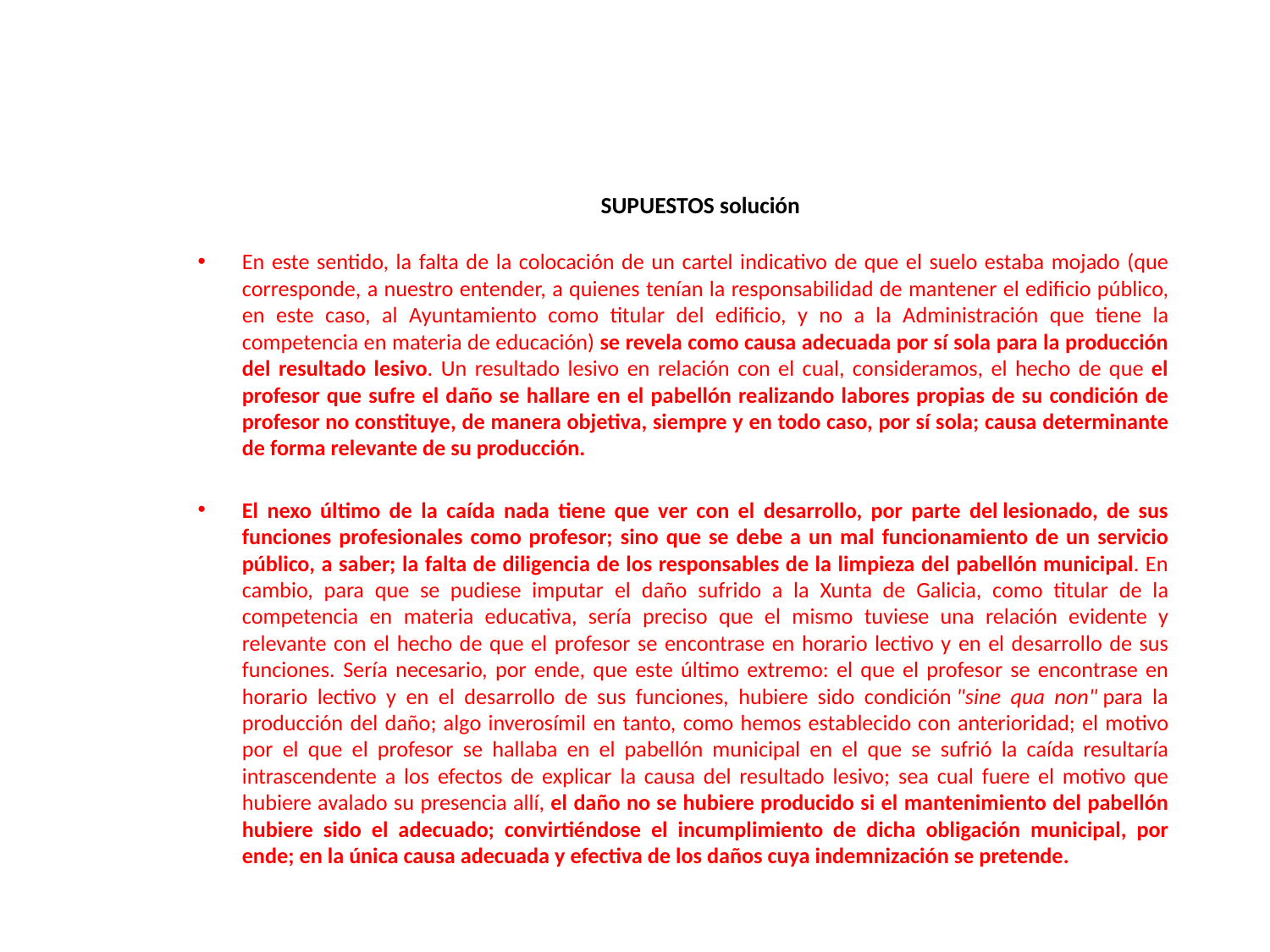

# SUPUESTOS solución
En este sentido, la falta de la colocación de un cartel indicativo de que el suelo estaba mojado (que corresponde, a nuestro entender, a quienes tenían la responsabilidad de mantener el edificio público, en este caso, al Ayuntamiento como titular del edificio, y no a la Administración que tiene la competencia en materia de educación) se revela como causa adecuada por sí sola para la producción del resultado lesivo. Un resultado lesivo en relación con el cual, consideramos, el hecho de que el profesor que sufre el daño se hallare en el pabellón realizando labores propias de su condición de profesor no constituye, de manera objetiva, siempre y en todo caso, por sí sola; causa determinante de forma relevante de su producción.

El nexo último de la caída nada tiene que ver con el desarrollo, por parte del lesionado, de sus funciones profesionales como profesor; sino que se debe a un mal funcionamiento de un servicio público, a saber; la falta de diligencia de los responsables de la limpieza del pabellón municipal. En cambio, para que se pudiese imputar el daño sufrido a la Xunta de Galicia, como titular de la competencia en materia educativa, sería preciso que el mismo tuviese una relación evidente y relevante con el hecho de que el profesor se encontrase en horario lectivo y en el desarrollo de sus funciones. Sería necesario, por ende, que este último extremo: el que el profesor se encontrase en horario lectivo y en el desarrollo de sus funciones, hubiere sido condición "sine qua non" para la producción del daño; algo inverosímil en tanto, como hemos establecido con anterioridad; el motivo por el que el profesor se hallaba en el pabellón municipal en el que se sufrió la caída resultaría intrascendente a los efectos de explicar la causa del resultado lesivo; sea cual fuere el motivo que hubiere avalado su presencia allí, el daño no se hubiere producido si el mantenimiento del pabellón hubiere sido el adecuado; convirtiéndose el incumplimiento de dicha obligación municipal, por ende; en la única causa adecuada y efectiva de los daños cuya indemnización se pretende.